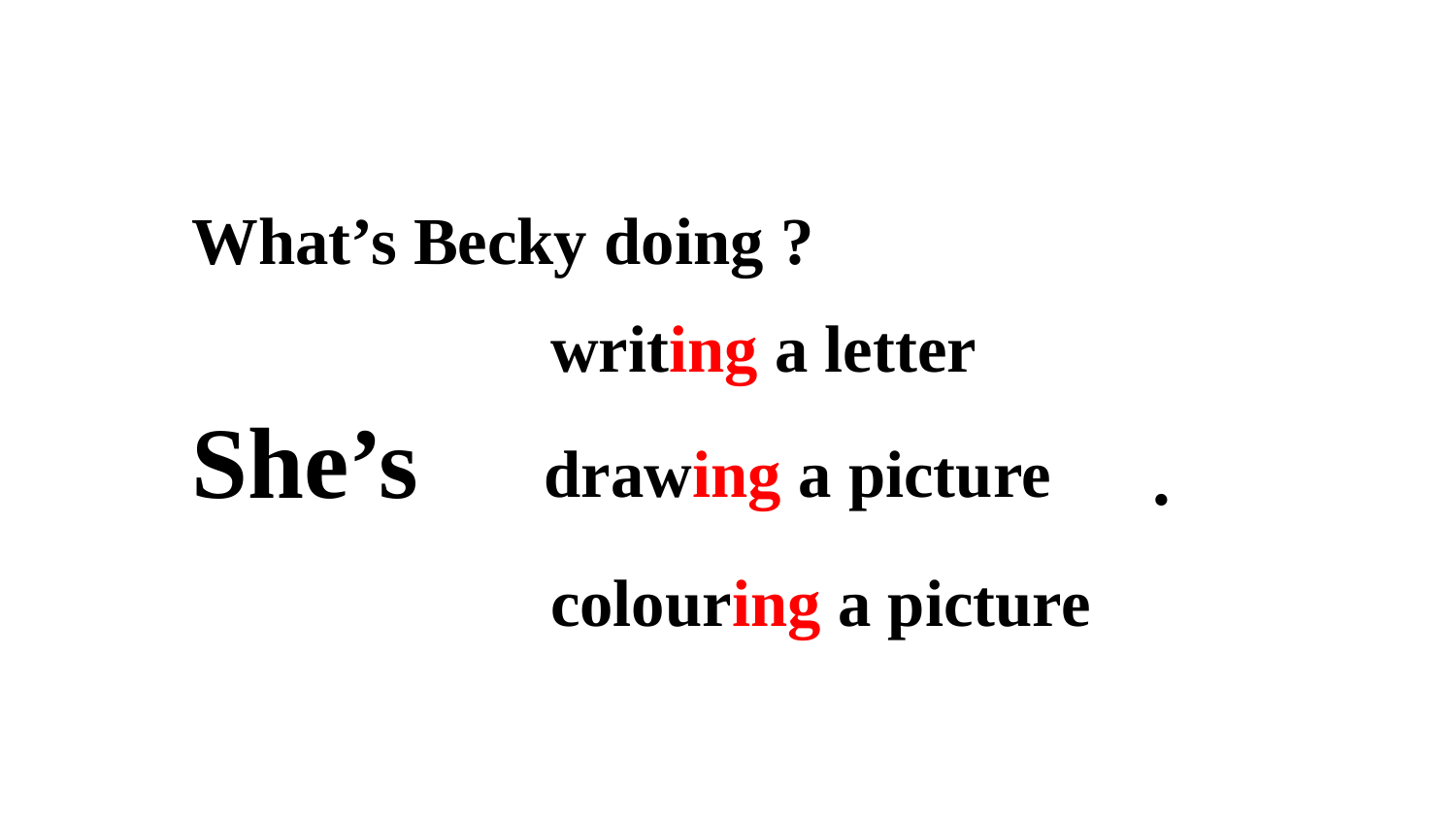

What’s Becky doing ?
writing a letter
She’s
drawing a picture
.
colouring a picture